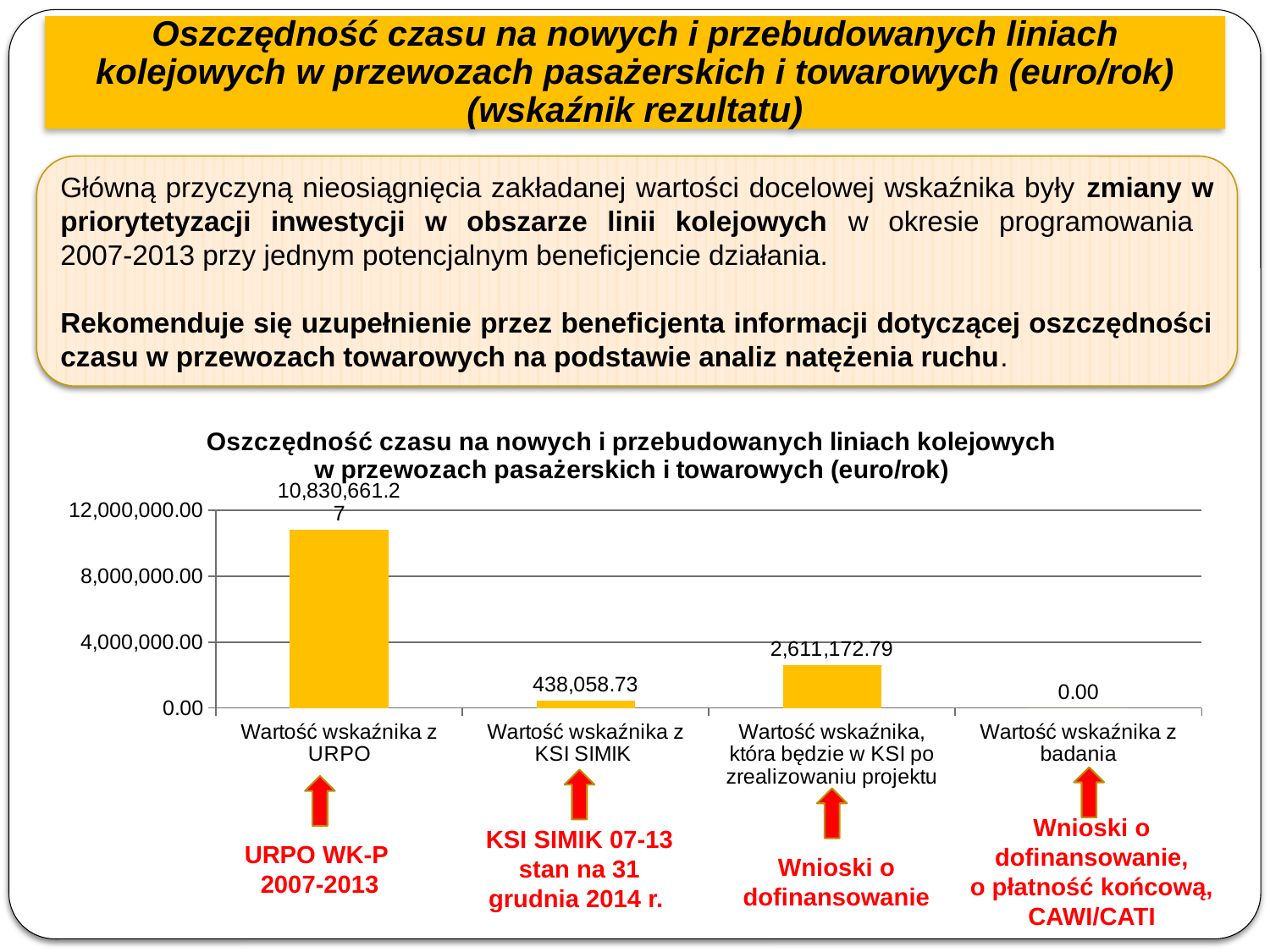

Oszczędność czasu na nowych i przebudowanych liniach kolejowych w przewozach pasażerskich i towarowych (euro/rok) (wskaźnik rezultatu)
Główną przyczyną nieosiągnięcia zakładanej wartości docelowej wskaźnika były zmiany w priorytetyzacji inwestycji w obszarze linii kolejowych w okresie programowania
2007-2013 przy jednym potencjalnym beneficjencie działania.

Rekomenduje się uzupełnienie przez beneficjenta informacji dotyczącej oszczędności czasu w przewozach towarowych na podstawie analiz natężenia ruchu.

### Chart: Oszczędność czasu na nowych i przebudowanych liniach kolejowych w przewozach pasażerskich i towarowych (euro/rok)

| Category | Oszczędność czasu na nowych i przebudowanych liniach kolejowych w przewozach pasażerskich i towarowych (euro/rok)  |
|---|---|
| Wartość wskaźnika z URPO | 10830661.27 |
| Wartość wskaźnika z KSI SIMIK  | 438058.73000000004 |
| Wartość wskaźnika, która będzie w KSI po zrealizowaniu projektu | 2611172.79 |
| Wartość wskaźnika z badania | 0.0 |

Wnioski o dofinansowanie,
o płatność końcową, CAWI/CATI
KSI SIMIK 07-13 stan na 31 grudnia 2014 r.
URPO WK-P
2007-2013
Wnioski o dofinansowanie